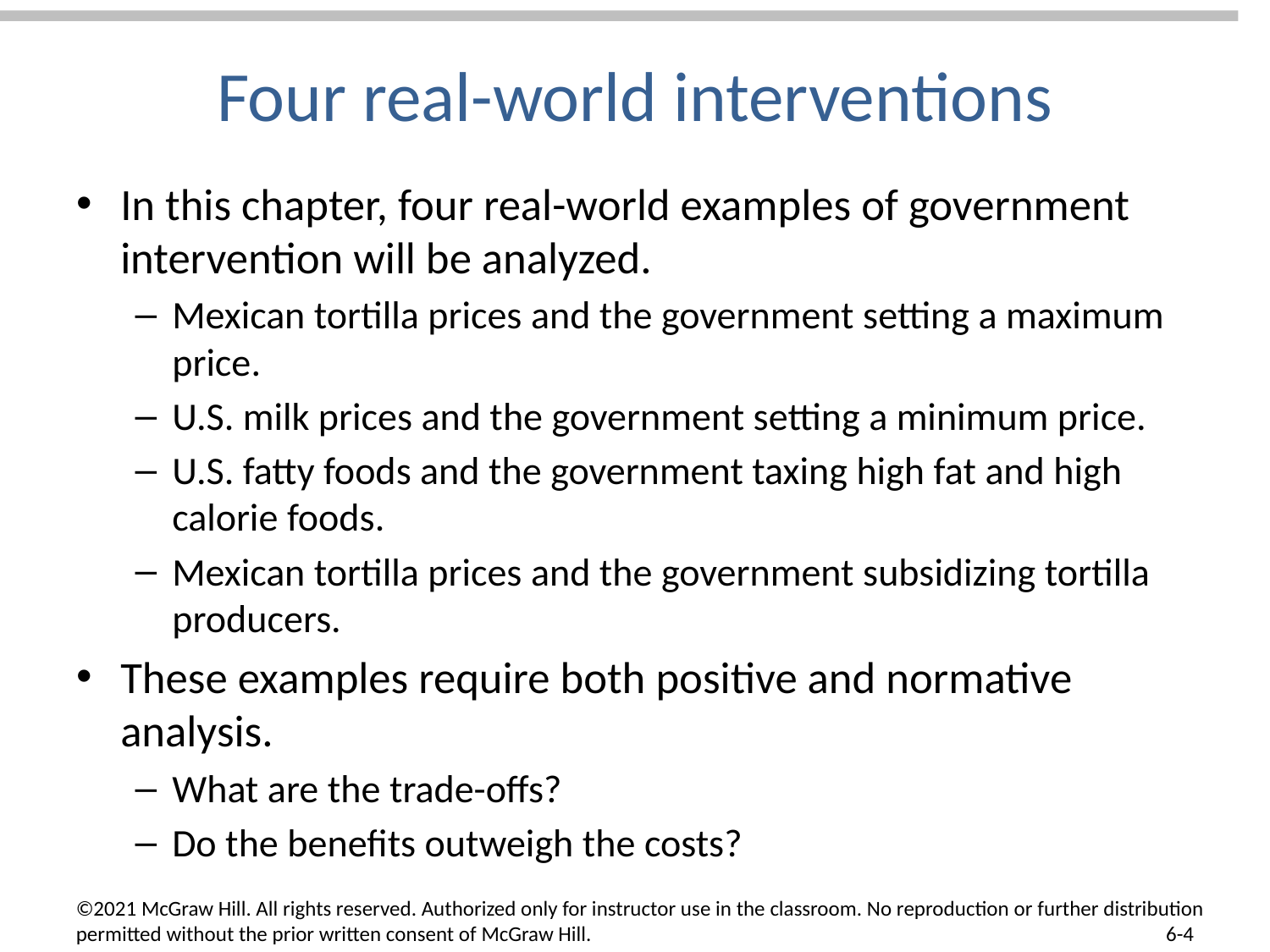

# Four real-world interventions
In this chapter, four real-world examples of government intervention will be analyzed.
Mexican tortilla prices and the government setting a maximum price.
U.S. milk prices and the government setting a minimum price.
U.S. fatty foods and the government taxing high fat and high calorie foods.
Mexican tortilla prices and the government subsidizing tortilla producers.
These examples require both positive and normative analysis.
What are the trade-offs?
Do the benefits outweigh the costs?